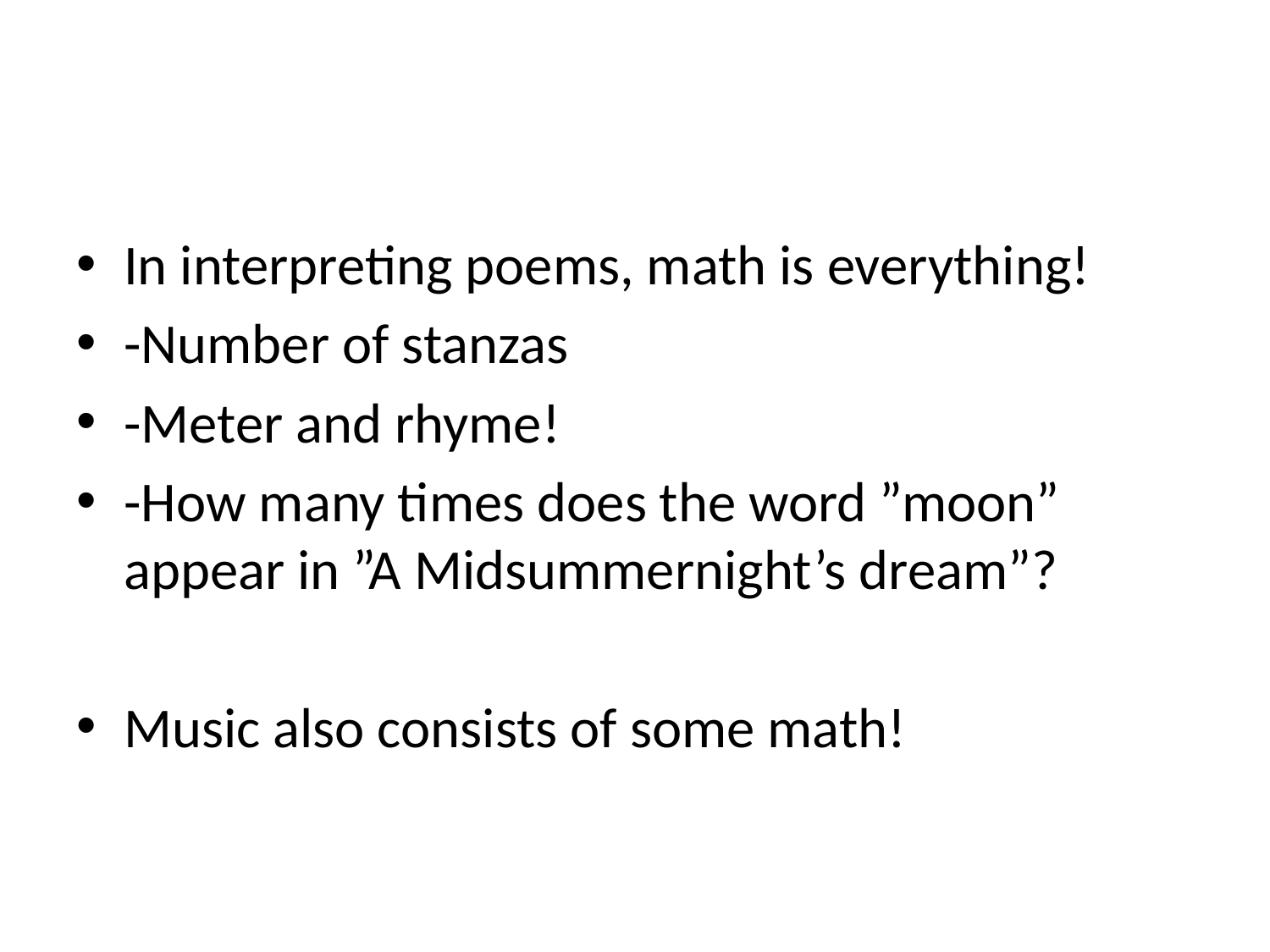

#
In interpreting poems, math is everything!
-Number of stanzas
-Meter and rhyme!
-How many times does the word ”moon” appear in ”A Midsummernight’s dream”?

Music also consists of some math!